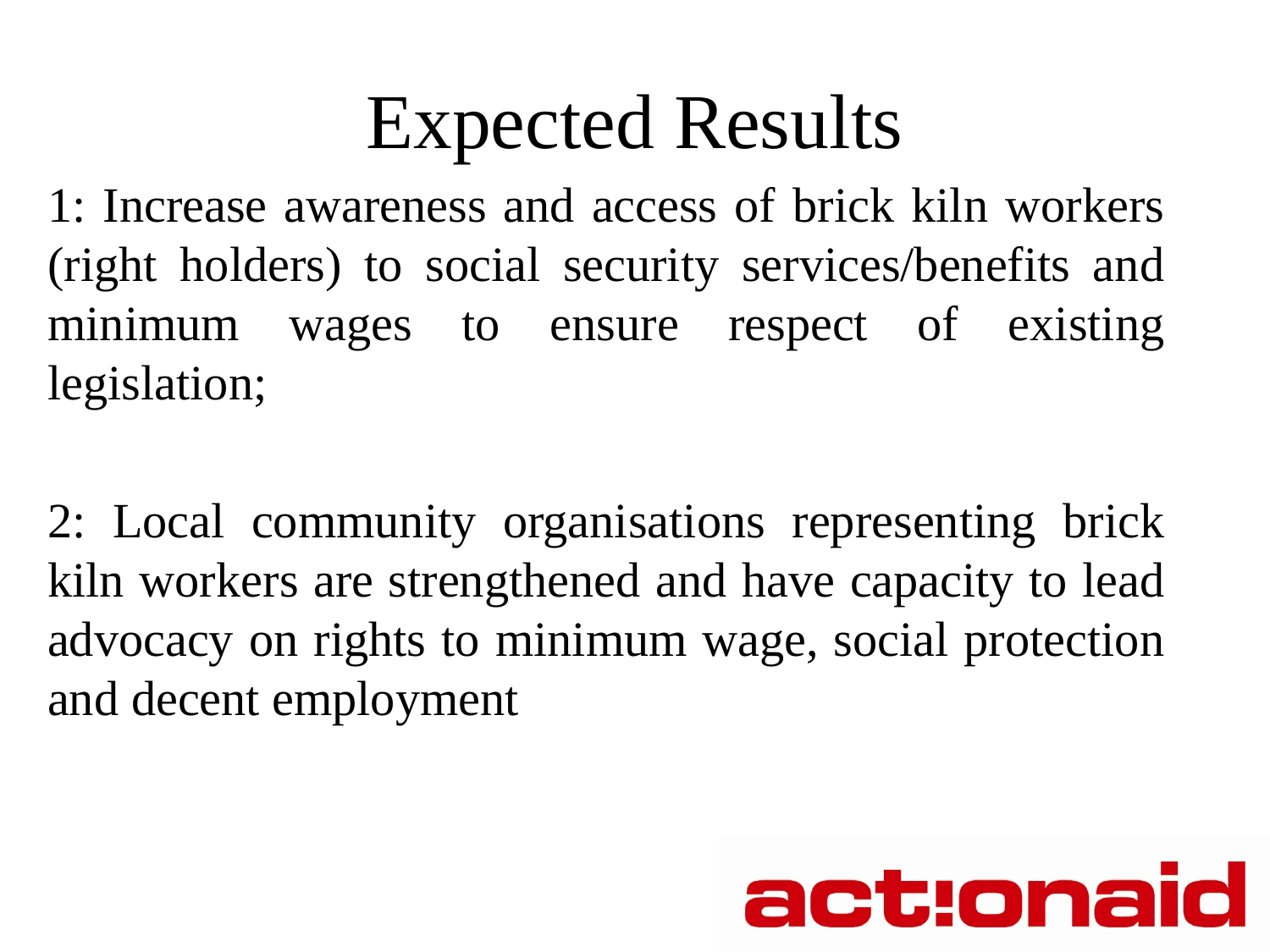

# Expected Results
1: Increase awareness and access of brick kiln workers (right holders) to social security services/benefits and minimum wages to ensure respect of existing legislation;

2: Local community organisations representing brick kiln workers are strengthened and have capacity to lead advocacy on rights to minimum wage, social protection and decent employment